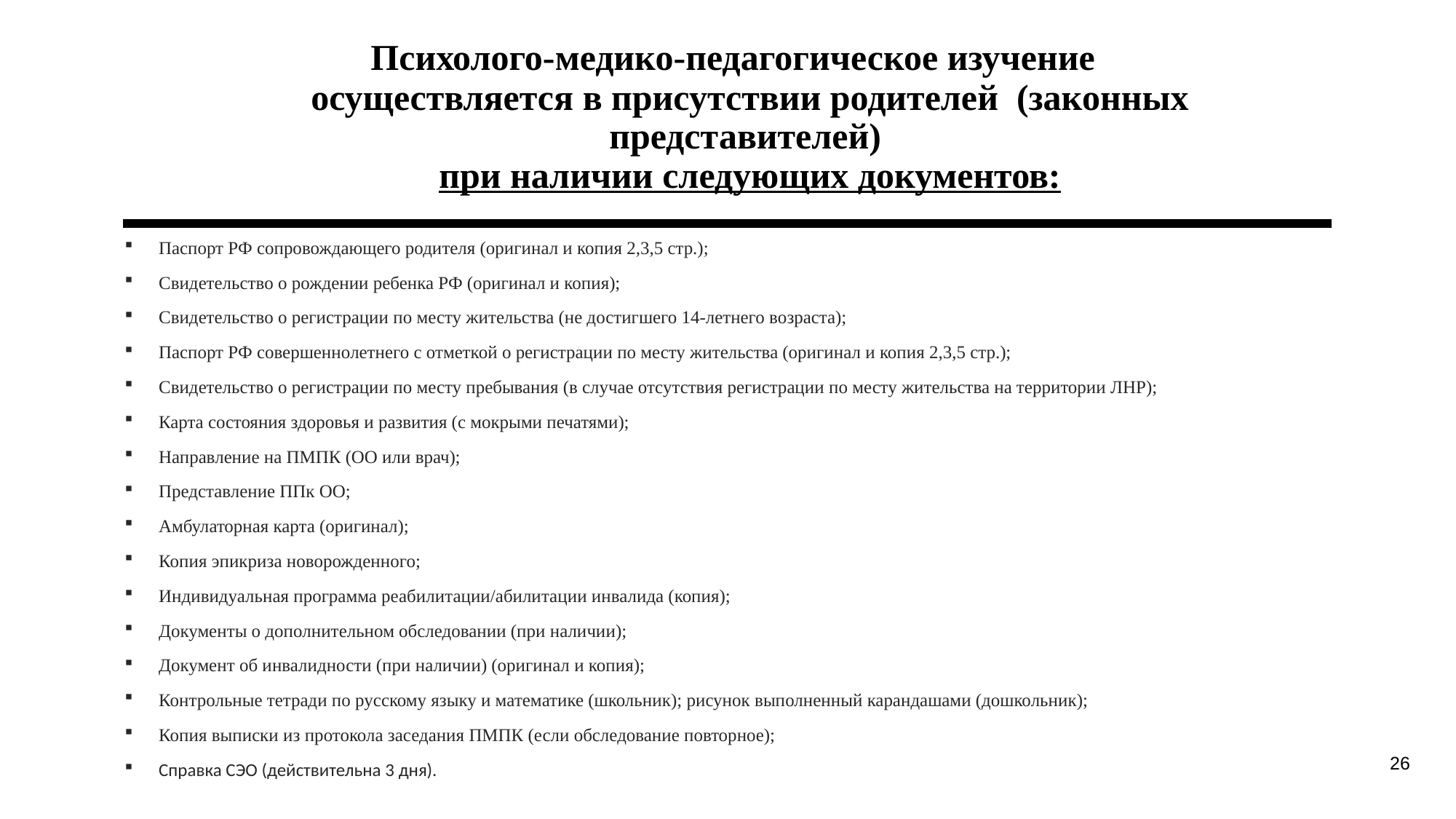

# Психолого-медико-педагогическое изучение осуществляется в присутствии родителей  (законных представителей) при наличии следующих документов:
Паспорт РФ сопровождающего родителя (оригинал и копия 2,3,5 стр.);
Свидетельство о рождении ребенка РФ (оригинал и копия);
Свидетельство о регистрации по месту жительства (не достигшего 14-летнего возраста);
Паспорт РФ совершеннолетнего с отметкой о регистрации по месту жительства (оригинал и копия 2,3,5 стр.);
Свидетельство о регистрации по месту пребывания (в случае отсутствия регистрации по месту жительства на территории ЛНР);
Карта состояния здоровья и развития (с мокрыми печатями);
Направление на ПМПК (ОО или врач);
Представление ППк ОО;
Амбулаторная карта (оригинал);
Копия эпикриза новорожденного;
Индивидуальная программа реабилитации/абилитации инвалида (копия);
Документы о дополнительном обследовании (при наличии);
Документ об инвалидности (при наличии) (оригинал и копия);
Контрольные тетради по русскому языку и математике (школьник); рисунок выполненный карандашами (дошкольник);
Копия выписки из протокола заседания ПМПК (если обследование повторное);
Справка СЭО (действительна 3 дня).
26